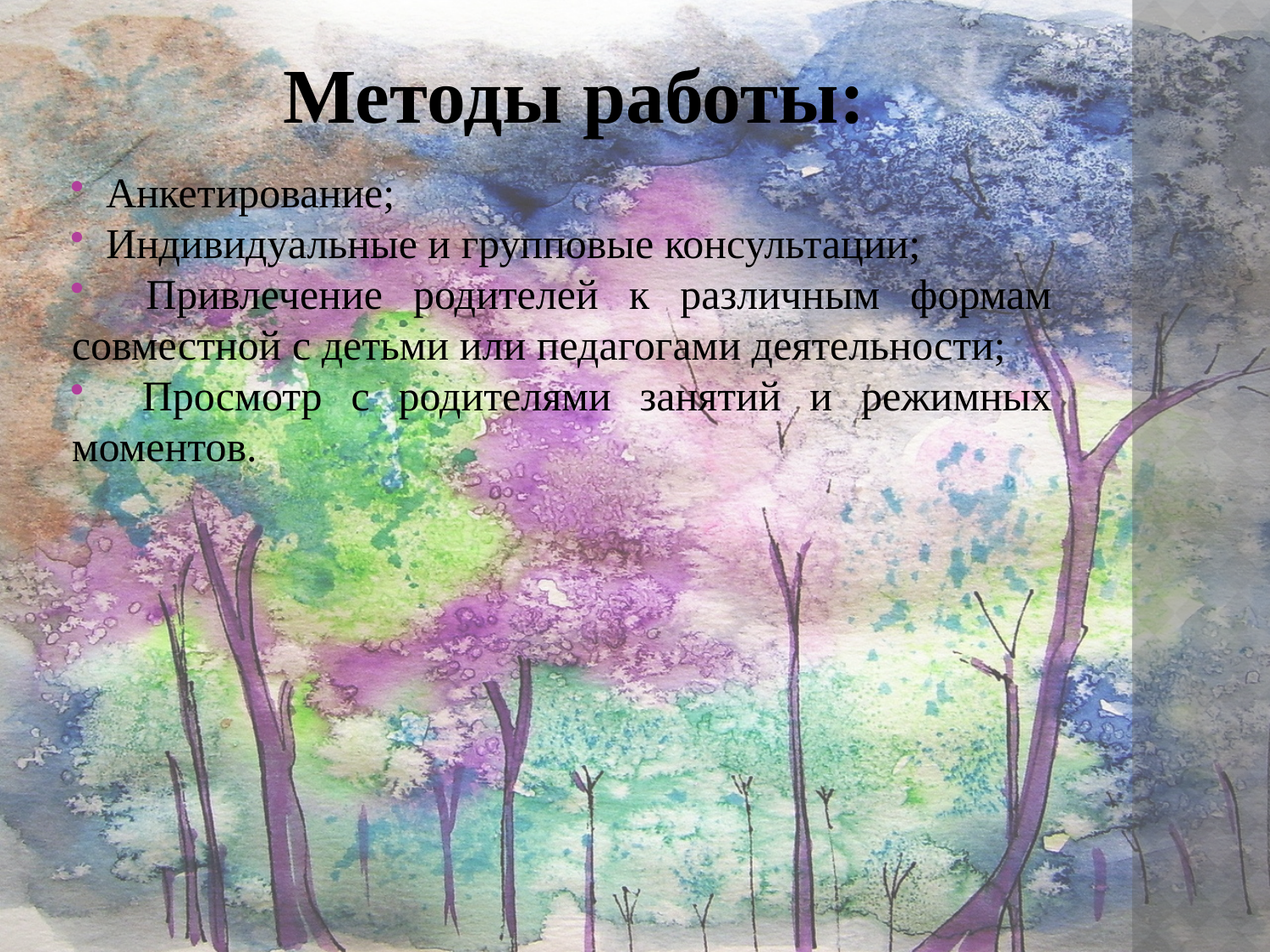

Методы работы:
  Анкетирование;
  Индивидуальные и групповые консультации;
  Привлечение родителей к различным формам совместной с детьми или педагогами деятельности;
  Просмотр с родителями занятий и режимных моментов.